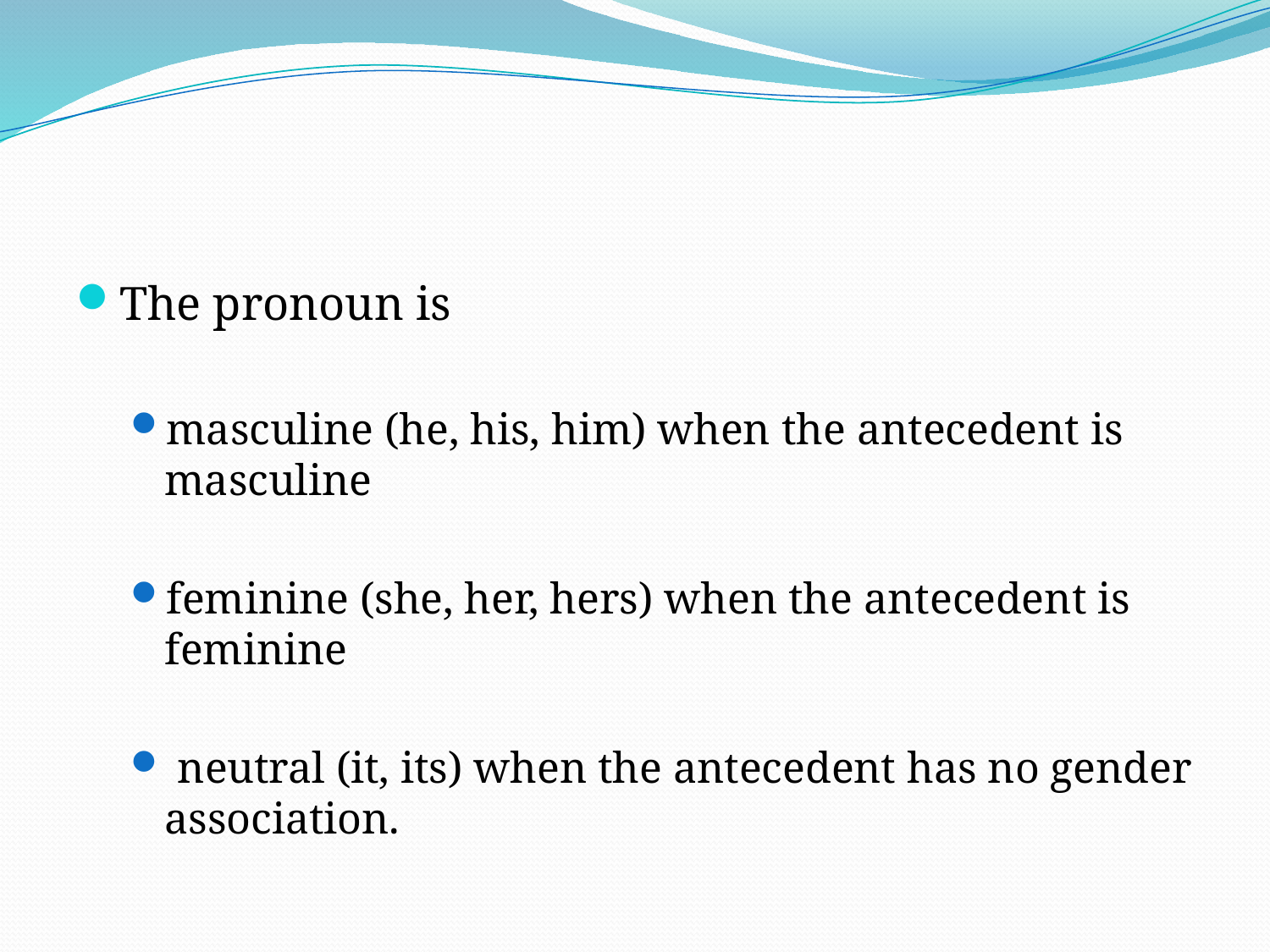

#
The pronoun is

masculine (he, his, him) when the antecedent is masculine

feminine (she, her, hers) when the antecedent is feminine

 neutral (it, its) when the antecedent has no gender association.